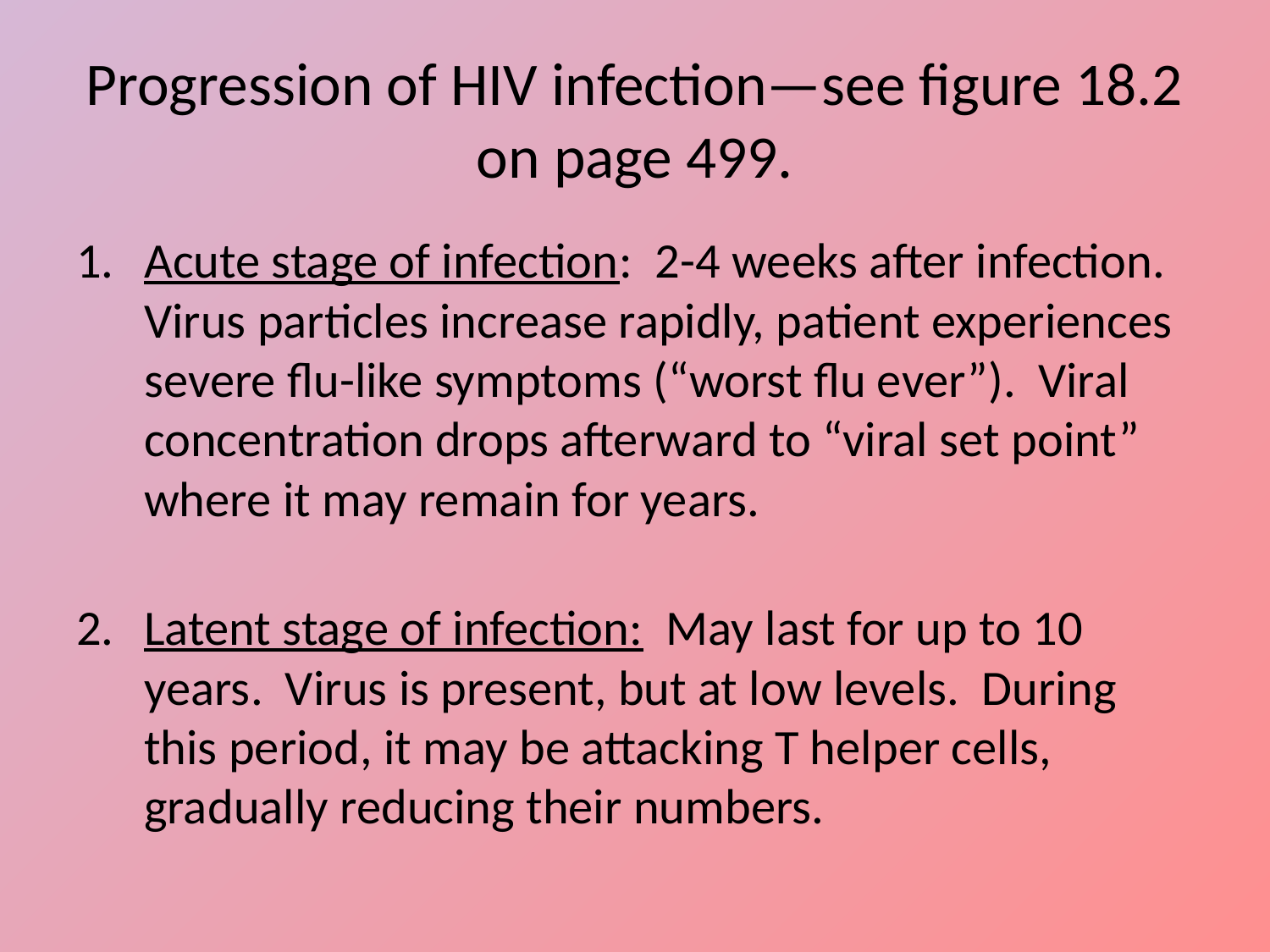

# Progression of HIV infection—see figure 18.2 on page 499.
Acute stage of infection:  2-4 weeks after infection.  Virus particles increase rapidly, patient experiences severe flu-like symptoms (“worst flu ever”).  Viral concentration drops afterward to “viral set point” where it may remain for years.
Latent stage of infection:  May last for up to 10 years.  Virus is present, but at low levels.  During this period, it may be attacking T helper cells, gradually reducing their numbers.